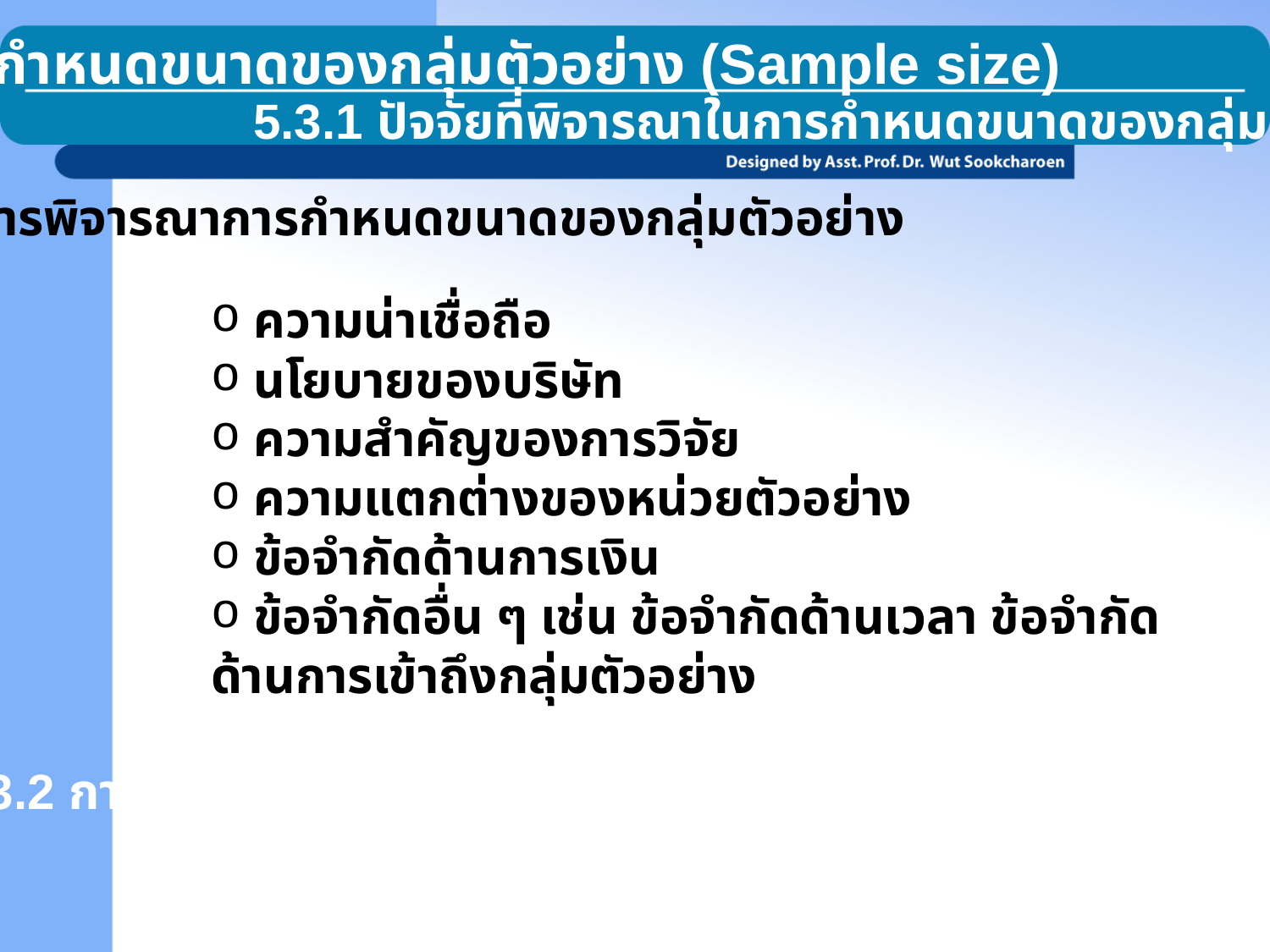

5.3 การกำหนดขนาดของกลุ่มตัวอย่าง (Sample size)
5.3.1 ปัจจัยที่พิจารณาในการกำหนดขนาดของกลุ่มตัวอย่าง
การพิจารณาการกำหนดขนาดของกลุ่มตัวอย่าง
 ความน่าเชื่อถือ
 นโยบายของบริษัท
 ความสำคัญของการวิจัย
 ความแตกต่างของหน่วยตัวอย่าง
 ข้อจำกัดด้านการเงิน
 ข้อจำกัดอื่น ๆ เช่น ข้อจำกัดด้านเวลา ข้อจำกัดด้านการเข้าถึงกลุ่มตัวอย่าง
5.3.2 การกำหนดขนาดของกลุ่มตัวอย่างโดยไม่อ้างอิงจำนวนประชากร